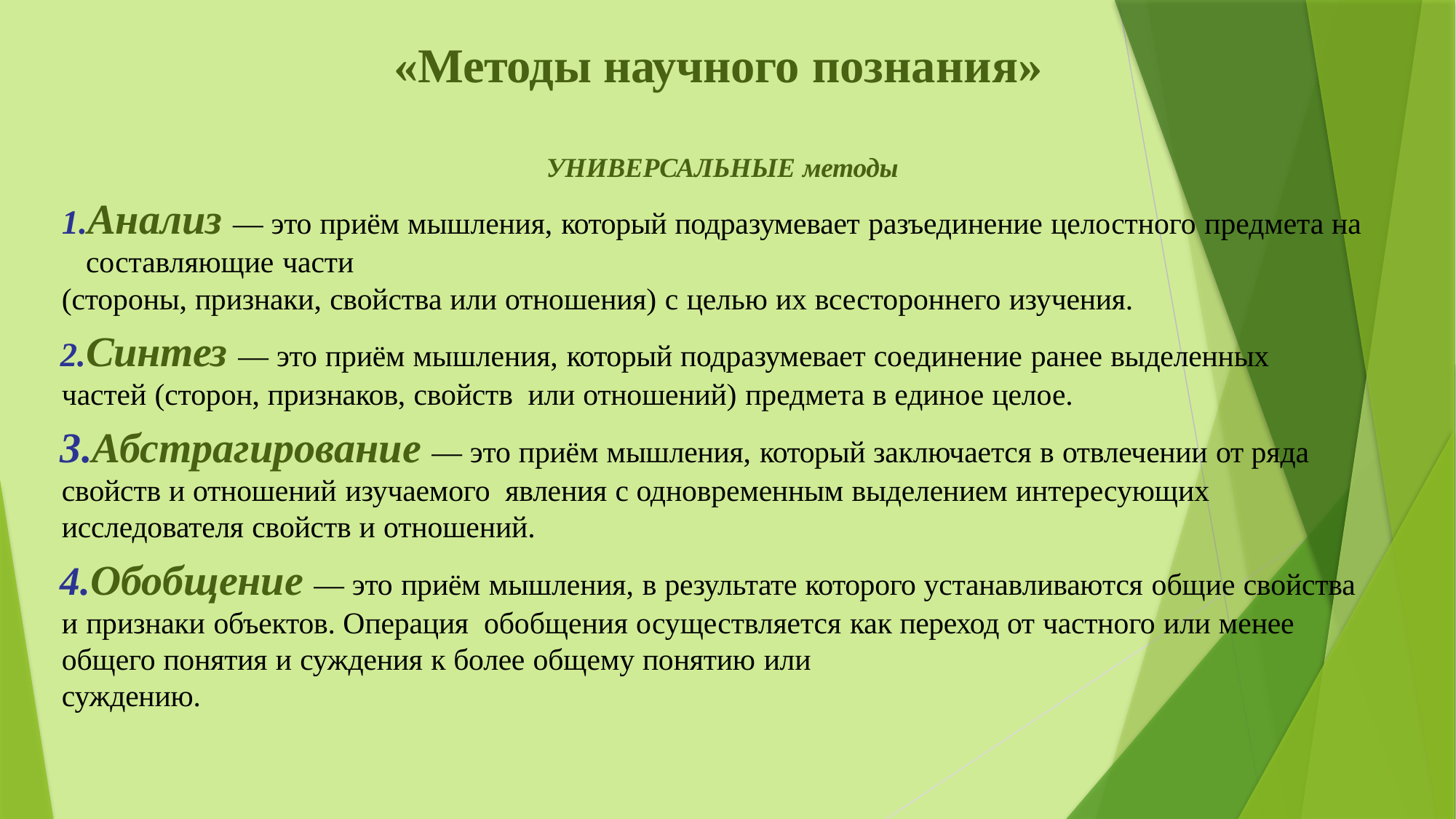

«Методы научного познания»
УНИВЕРСАЛЬНЫЕ методы
Анализ — это приём мышления, который подразумевает разъединение целостного предмета на составляющие части
(стороны, признаки, свойства или отношения) с целью их всестороннего изучения.
Синтез — это приём мышления, который подразумевает соединение ранее выделенных частей (сторон, признаков, свойств  или отношений) предмета в единое целое.
Абстрагирование — это приём мышления, который заключается в отвлечении от ряда свойств и отношений изучаемого  явления с одновременным выделением интересующих исследователя свойств и отношений.
Обобщение — это приём мышления, в результате которого устанавливаются общие свойства и признаки объектов. Операция  обобщения осуществляется как переход от частного или менее общего понятия и суждения к более общему понятию или
суждению.